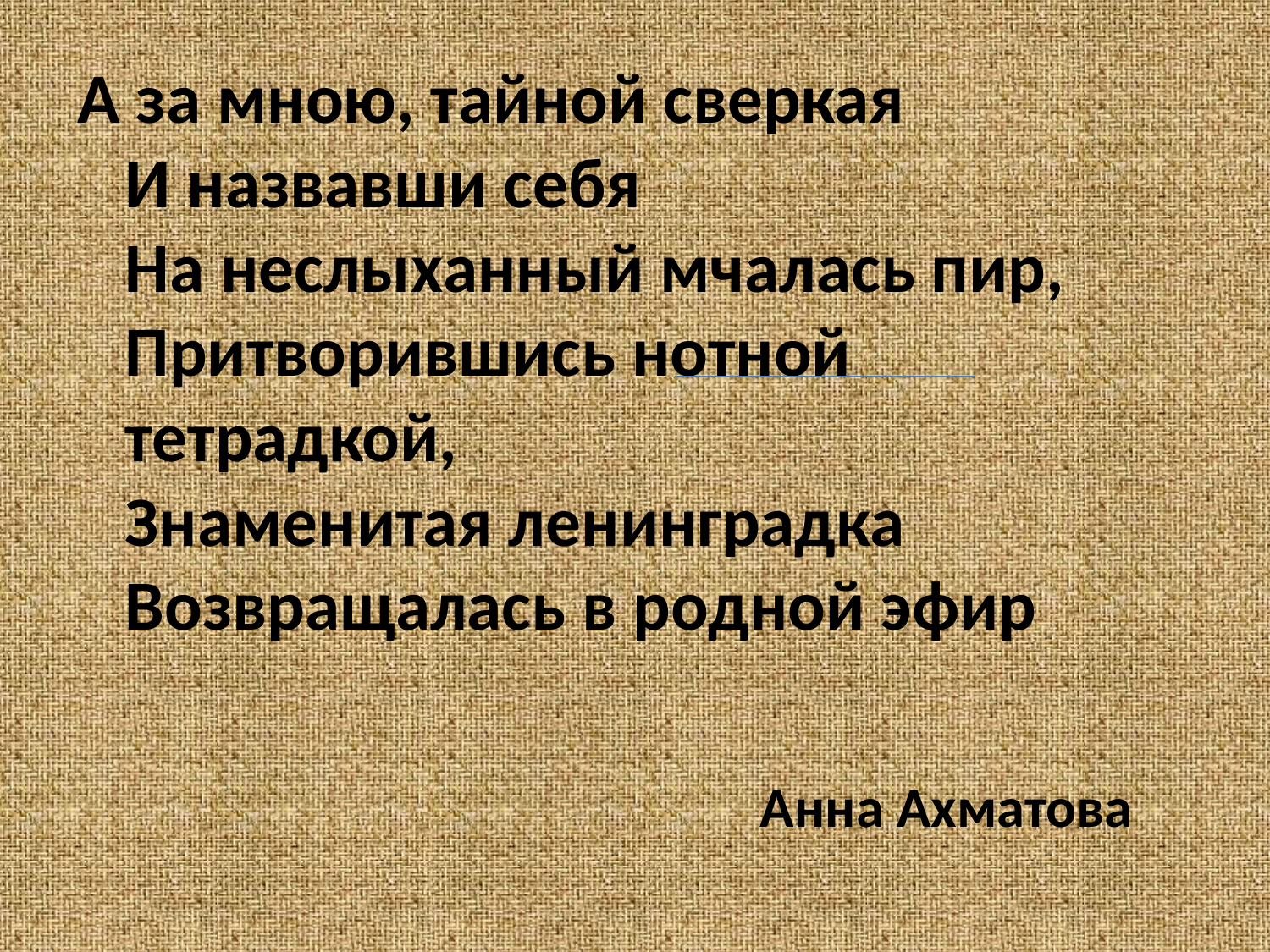

#
А за мною, тайной сверкая 
И назвавши себя
На неслыханный мчалась пир, 
Притворившись нотной тетрадкой, 
Знаменитая ленинградка 
Возвращалась в родной эфир

						Анна Ахматова